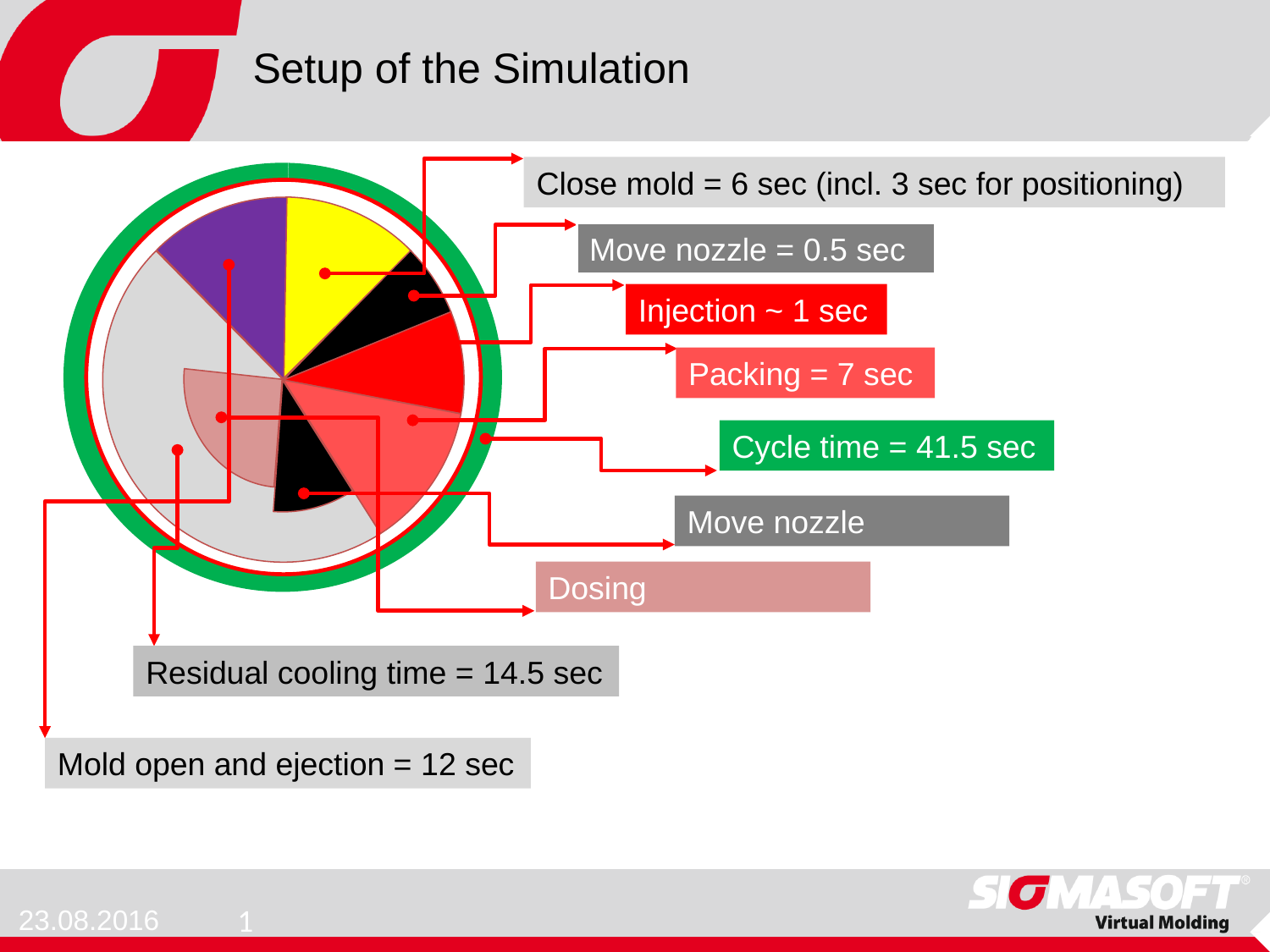

# Setup of the Simulation
Close mold = 6 sec (incl. 3 sec for positioning)

Move nozzle = 0.5 sec

Injection ~ 1 sec
Packing = 7 sec
Cycle time = 41.5 sec
Move nozzle
Dosing
Residual cooling time = 14.5 sec
Mold open and ejection = 12 sec
1